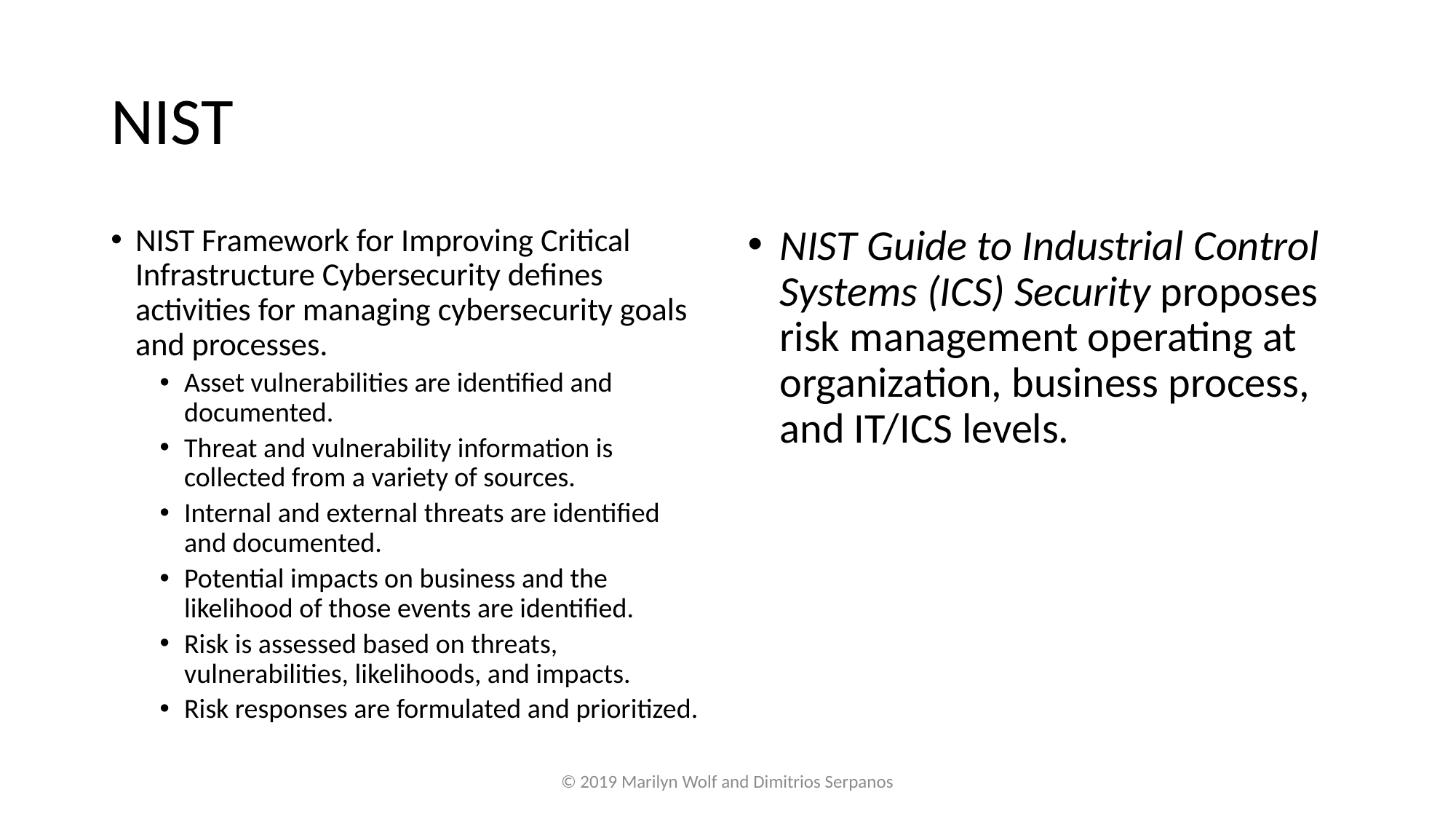

# NIST
NIST Framework for Improving Critical Infrastructure Cybersecurity defines activities for managing cybersecurity goals and processes.
Asset vulnerabilities are identified and documented.
Threat and vulnerability information is collected from a variety of sources.
Internal and external threats are identified and documented.
Potential impacts on business and the likelihood of those events are identified.
Risk is assessed based on threats, vulnerabilities, likelihoods, and impacts.
Risk responses are formulated and prioritized.
NIST Guide to Industrial Control Systems (ICS) Security proposes risk management operating at organization, business process, and IT/ICS levels.
© 2019 Marilyn Wolf and Dimitrios Serpanos